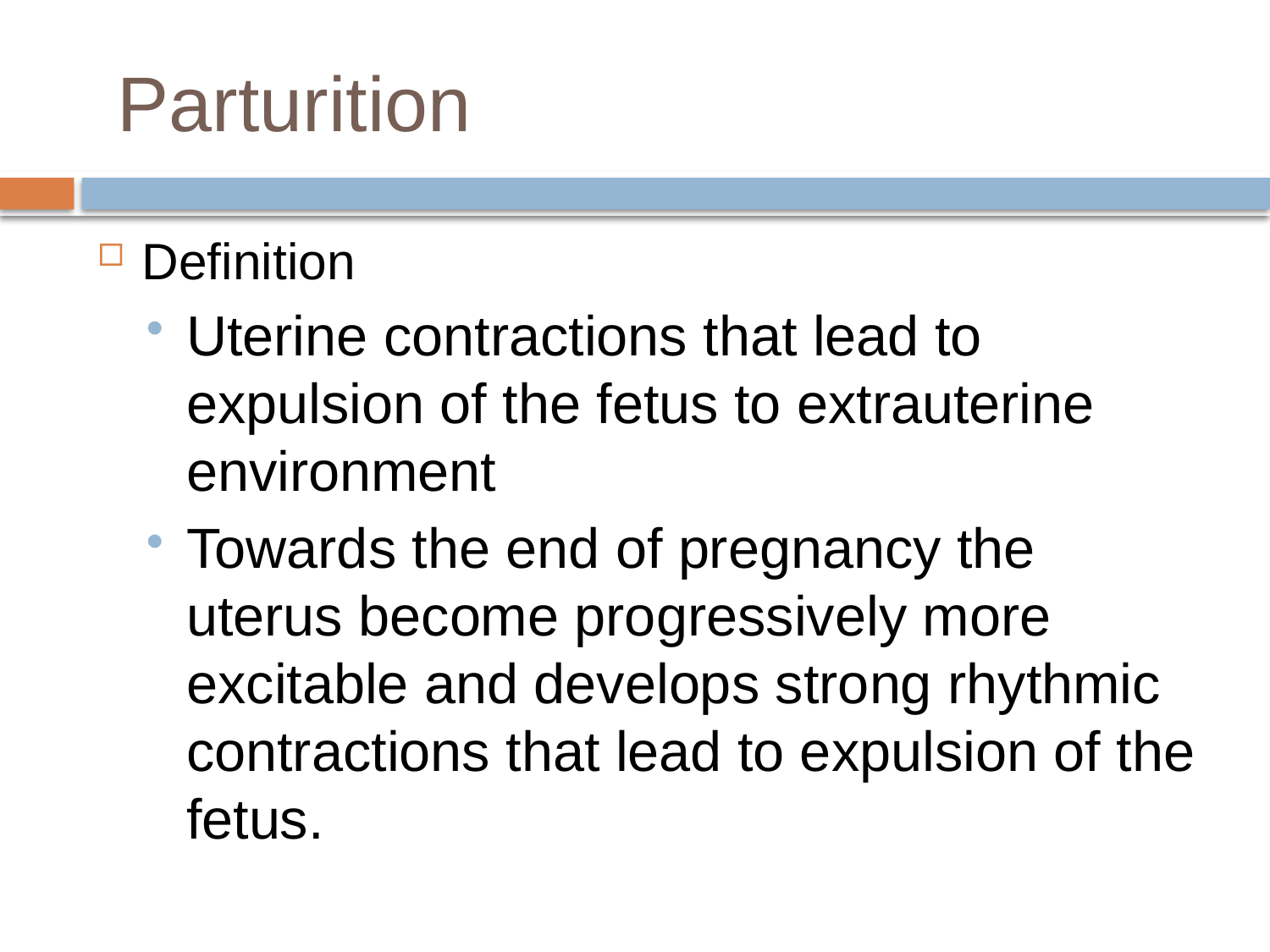

# Parturition
Definition
Uterine contractions that lead to expulsion of the fetus to extrauterine environment
Towards the end of pregnancy the uterus become progressively more excitable and develops strong rhythmic contractions that lead to expulsion of the fetus.